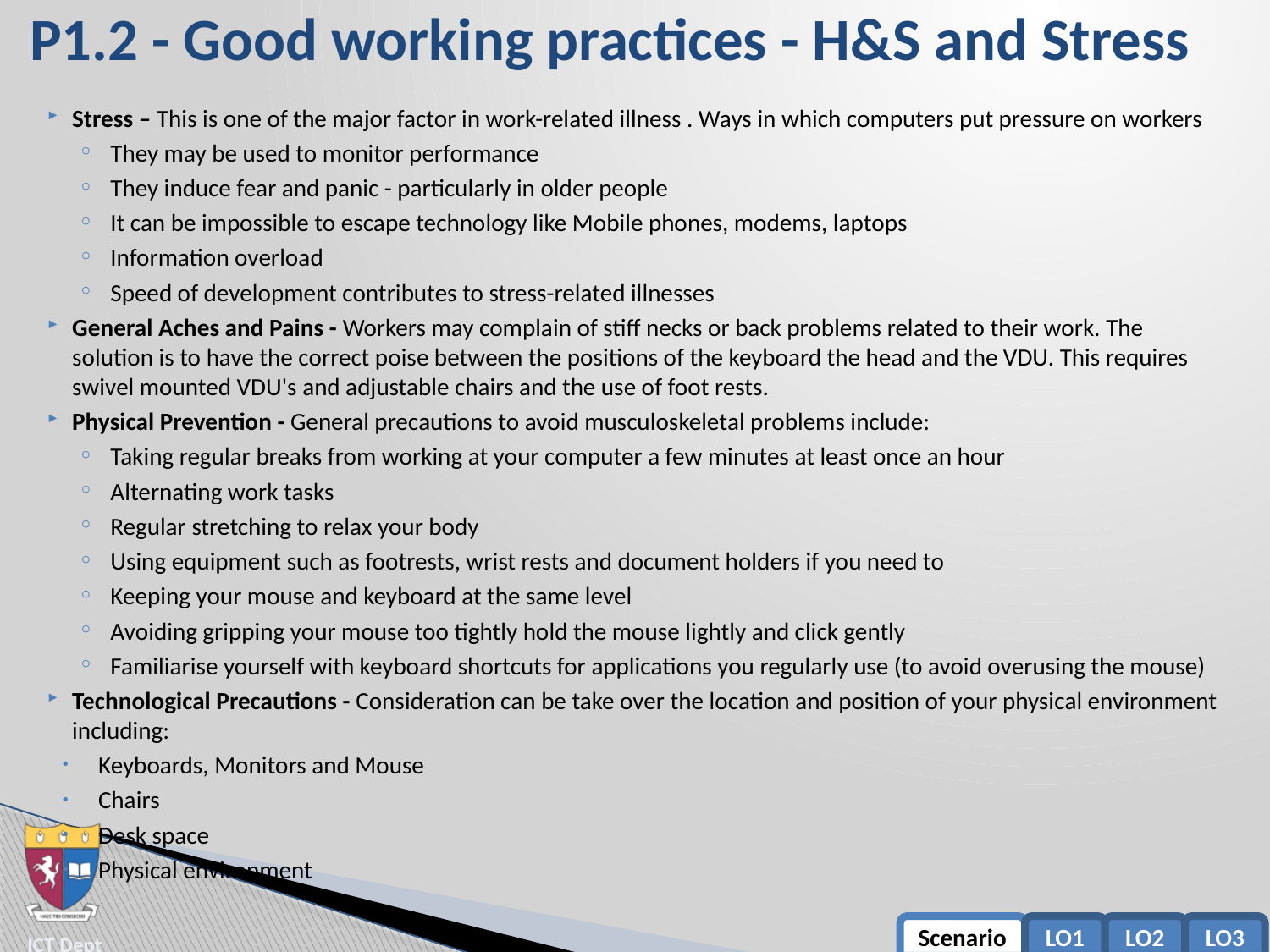

# P1.2 - Good working practices - H&S and Stress
Stress – This is one of the major factor in work-related illness . Ways in which computers put pressure on workers
They may be used to monitor performance
They induce fear and panic - particularly in older people
It can be impossible to escape technology like Mobile phones, modems, laptops
Information overload
Speed of development contributes to stress-related illnesses
General Aches and Pains - Workers may complain of stiff necks or back problems related to their work. The solution is to have the correct poise between the positions of the keyboard the head and the VDU. This requires swivel mounted VDU's and adjustable chairs and the use of foot rests.
Physical Prevention - General precautions to avoid musculoskeletal problems include:
Taking regular breaks from working at your computer a few minutes at least once an hour
Alternating work tasks
Regular stretching to relax your body
Using equipment such as footrests, wrist rests and document holders if you need to
Keeping your mouse and keyboard at the same level
Avoiding gripping your mouse too tightly hold the mouse lightly and click gently
Familiarise yourself with keyboard shortcuts for applications you regularly use (to avoid overusing the mouse)
Technological Precautions - Consideration can be take over the location and position of your physical environment including:
Keyboards, Monitors and Mouse
Chairs
Desk space
Physical environment